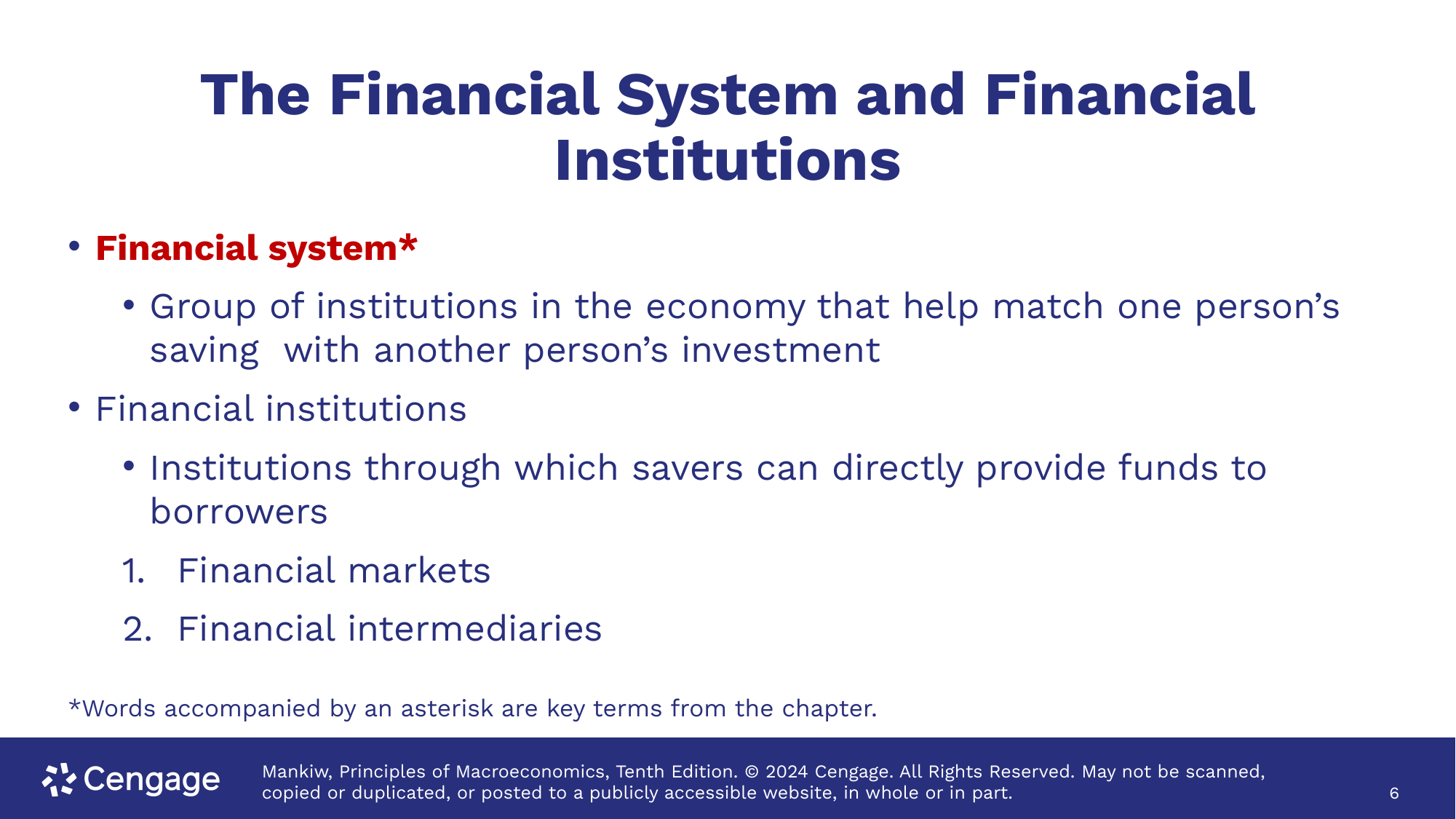

# The Financial System and Financial Institutions
Financial system*
Group of institutions in the economy that help match one person’s saving  with another person’s investment
Financial institutions
Institutions through which savers can directly provide funds to borrowers
Financial markets
Financial intermediaries
*Words accompanied by an asterisk are key terms from the chapter.